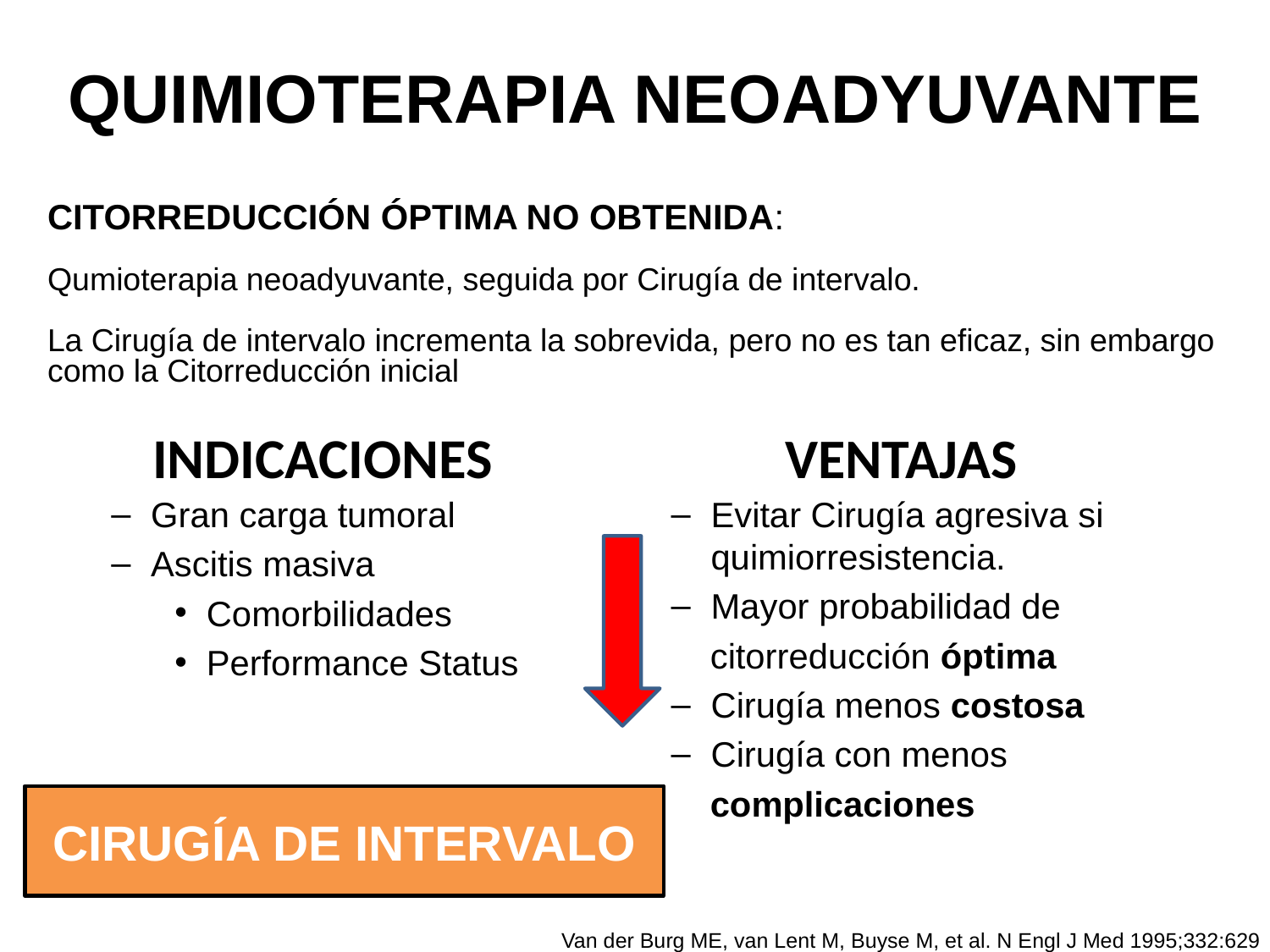

# QUIMIOTERAPIA NEOADYUVANTE
CITORREDUCCIÓN ÓPTIMA NO OBTENIDA:

Qumioterapia neoadyuvante, seguida por Cirugía de intervalo.

La Cirugía de intervalo incrementa la sobrevida, pero no es tan eficaz, sin embargo como la Citorreducción inicial
      INDICACIONES
          VENTAJAS
Gran carga tumoral
Ascitis masiva
Comorbilidades
Performance Status

Evitar Cirugía agresiva si quimiorresistencia.
Mayor probabilidad de
    citorreducción óptima
Cirugía menos costosa
Cirugía con menos
    complicaciones

CIRUGÍA DE INTERVALO
Van der Burg ME, van Lent M, Buyse M, et al. N Engl J Med 1995;332:629